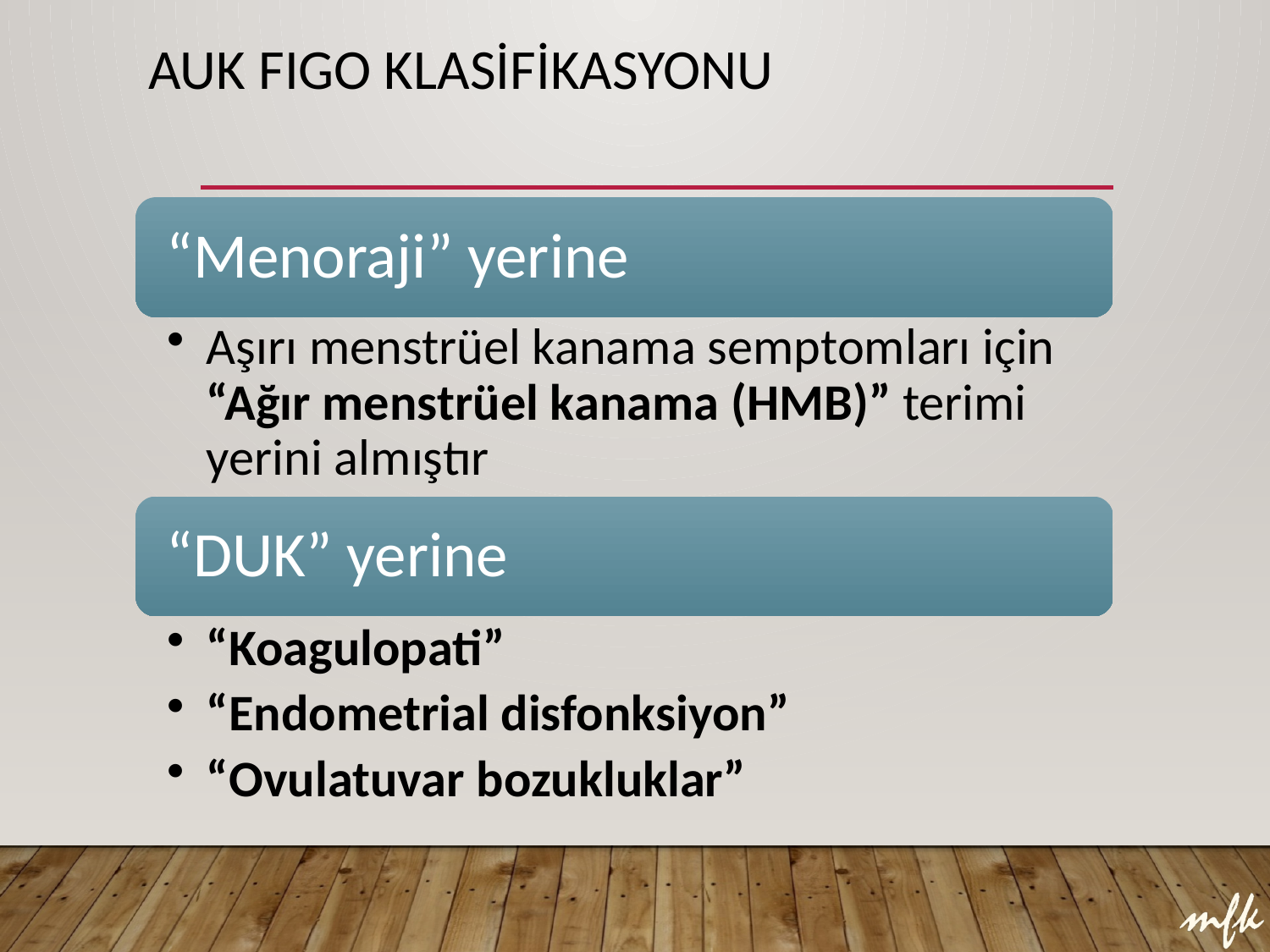

# AUK FIGO Klasifikasyonu
“Menoraji” yerine
Aşırı menstrüel kanama semptomları için “Ağır menstrüel kanama (HMB)” terimi yerini almıştır
“DUK” yerine
“Koagulopati”
“Endometrial disfonksiyon”
“Ovulatuvar bozukluklar”